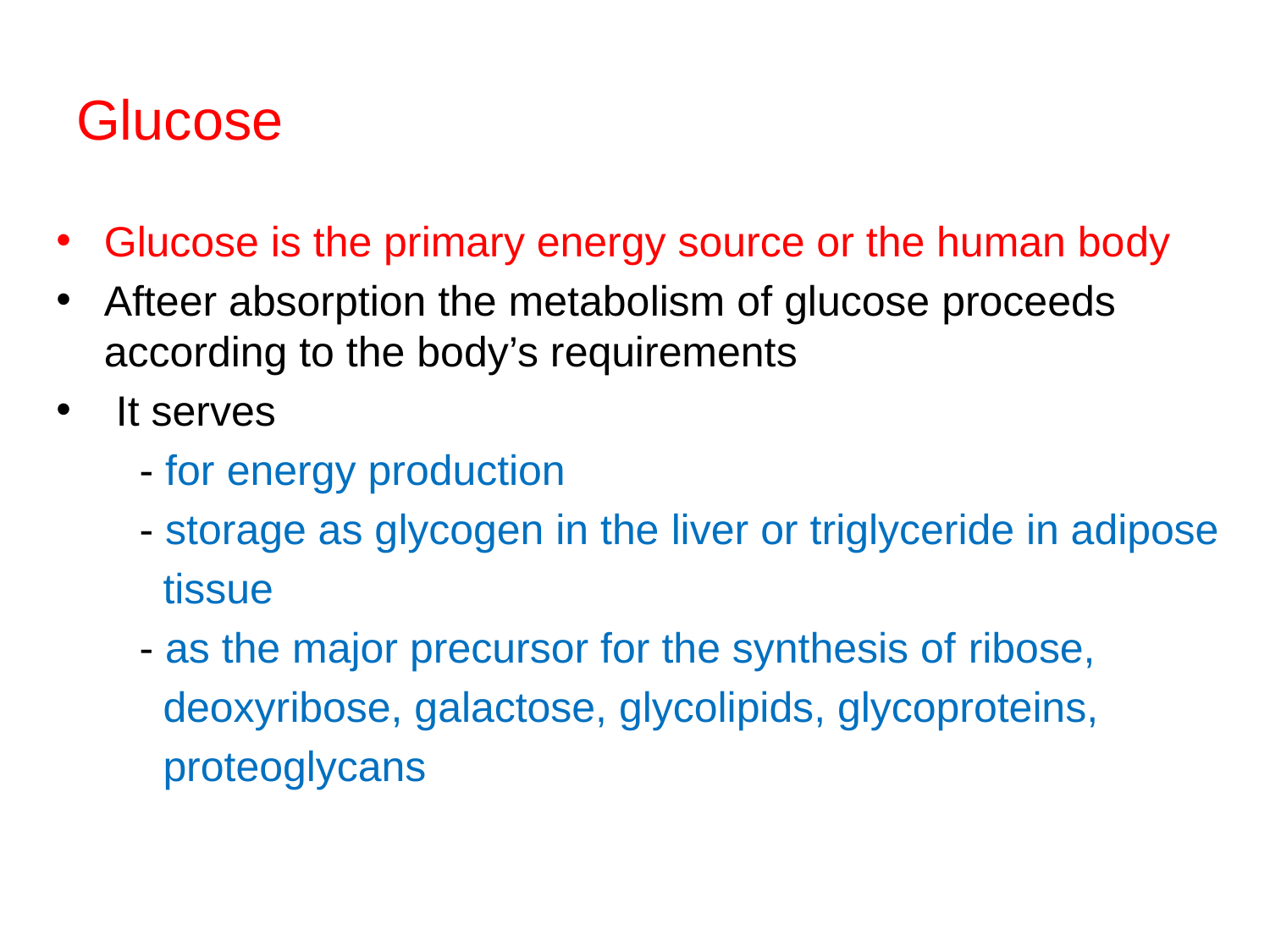

# Glucose
Glucose is the primary energy source or the human body
Afteer absorption the metabolism of glucose proceeds according to the body’s requirements
 It serves
       - for energy production
       - storage as glycogen in the liver or triglyceride in adipose
         tissue
       - as the major precursor for the synthesis of ribose,
         deoxyribose, galactose, glycolipids, glycoproteins,
         proteoglycans